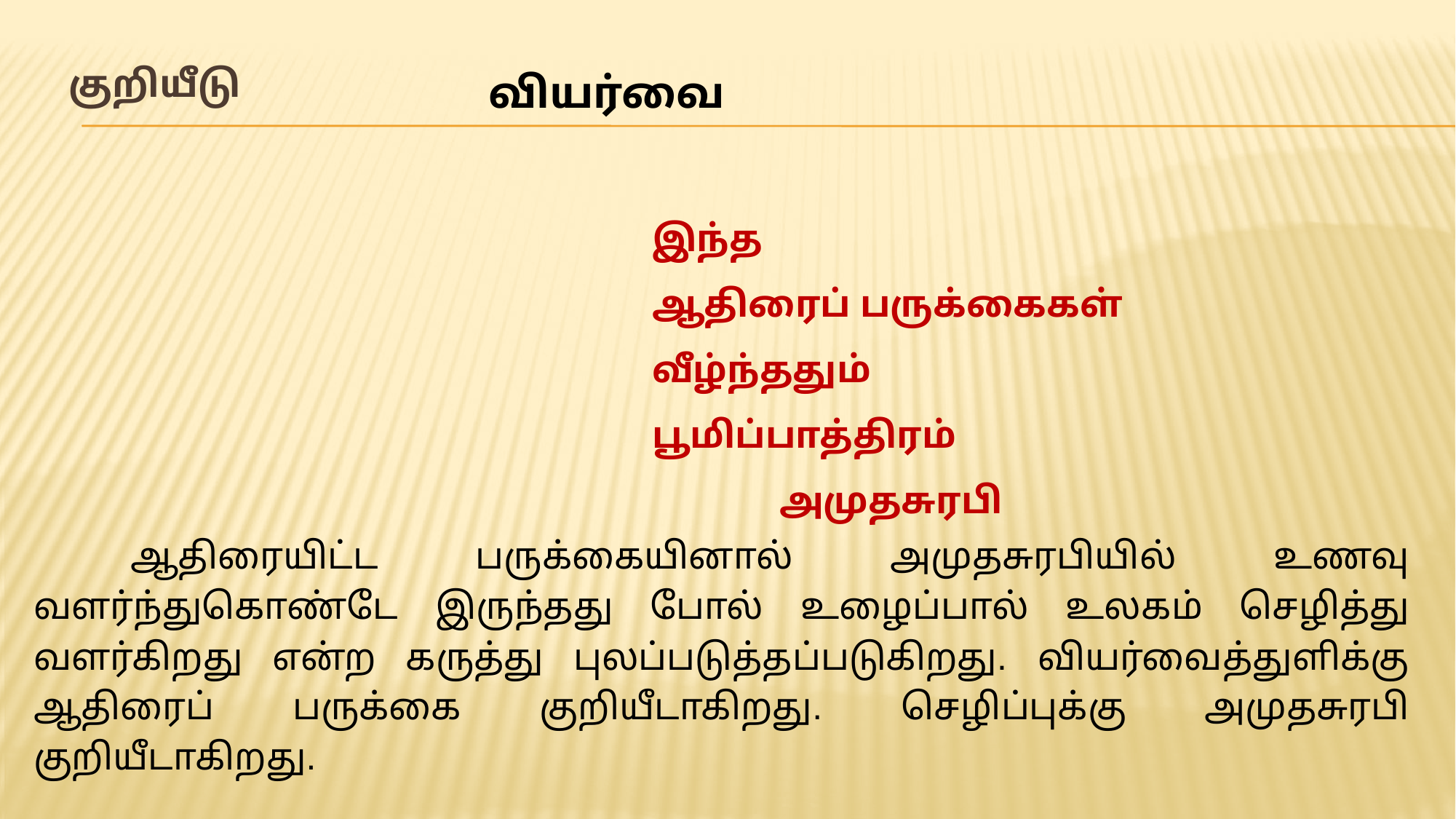

வியர்வை

இந்த
ஆதிரைப் பருக்கைகள்
வீழ்ந்ததும்
பூமிப்பாத்திரம்
                         அமுதசுரபி
# குறியீடு
 ஆதிரையிட்ட பருக்கையினால் அமுதசுரபியில் உணவு வளர்ந்துகொண்டே இருந்தது போல் உழைப்பால் உலகம் செழித்து வளர்கிறது என்ற கருத்து புலப்படுத்தப்படுகிறது. வியர்வைத்துளிக்கு ஆதிரைப் பருக்கை குறியீடாகிறது. செழிப்புக்கு அமுதசுரபி குறியீடாகிறது.